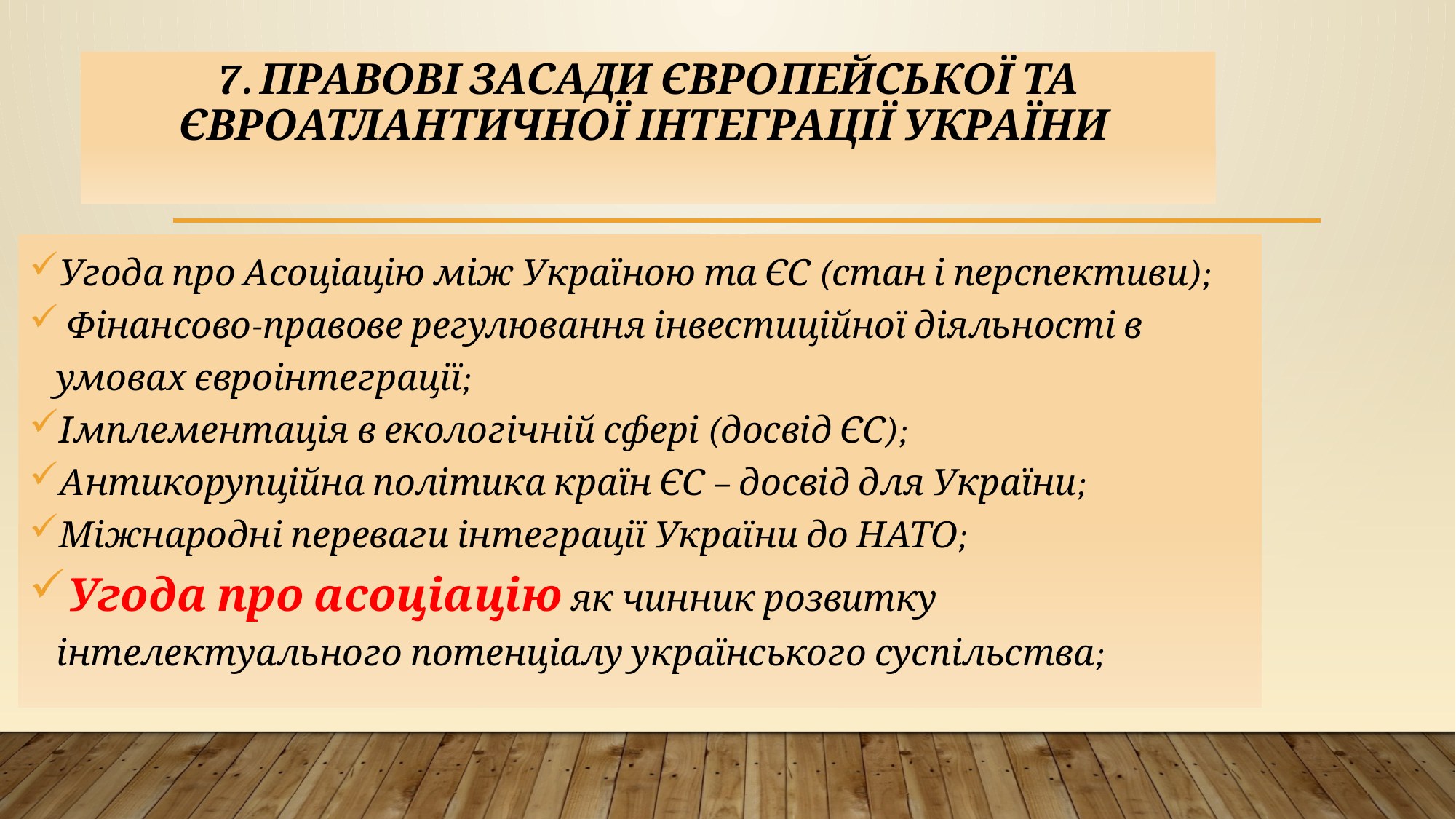

# 7. Правові засади європейської та євроатлантичної інтеграції України
Угода про Асоціацію між Україною та ЄС (стан і перспективи);
 Фінансово-правове регулювання інвестиційної діяльності в умовах євроінтеграції;
Імплементація в екологічній сфері (досвід ЄС);
Антикорупційна політика країн ЄС – досвід для України;
Міжнародні переваги інтеграції України до НАТО;
Угода про асоціацію як чинник розвитку інтелектуального потенціалу українського суспільства;